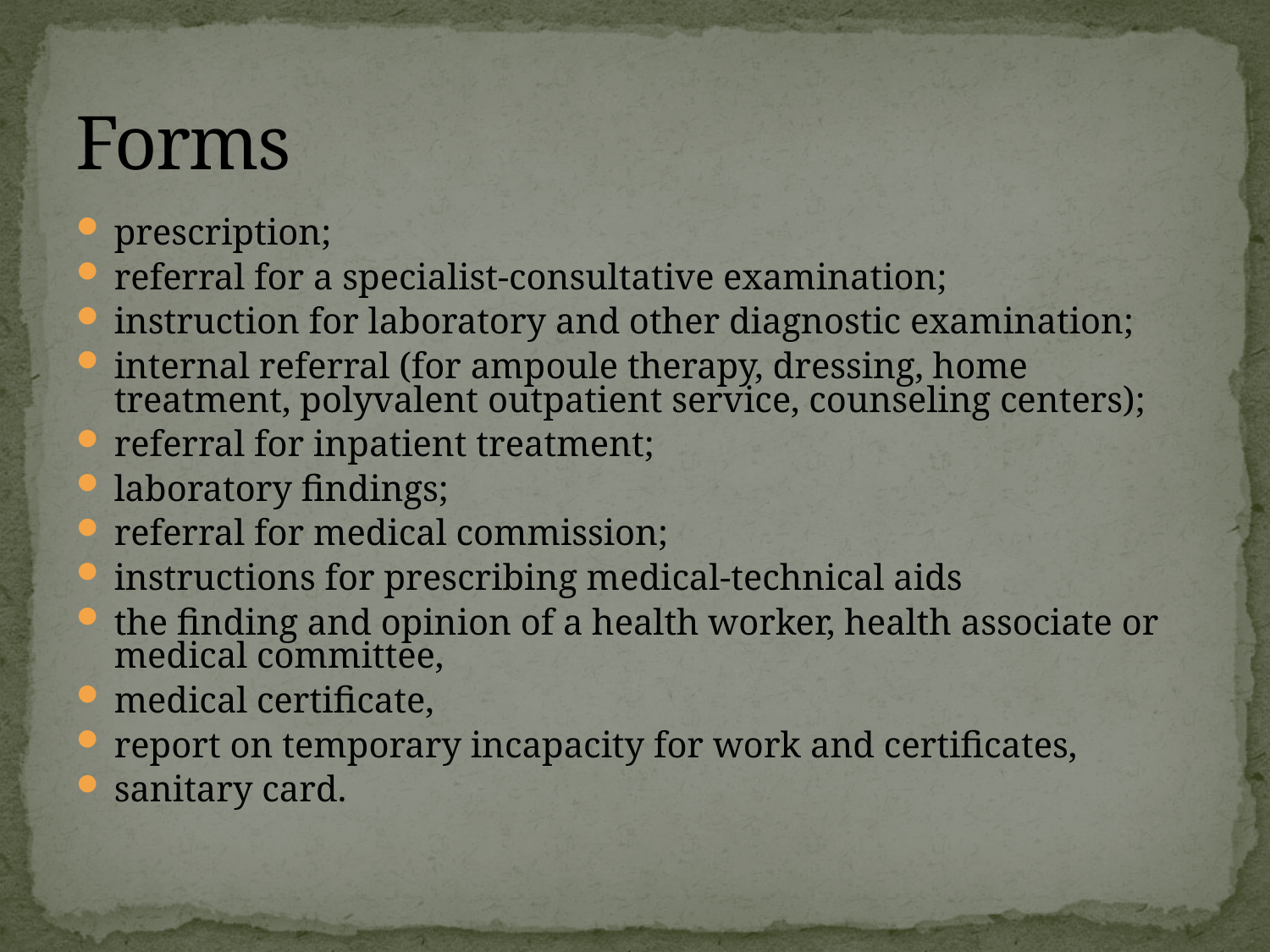

# Forms
prescription;
referral for a specialist-consultative examination;
instruction for laboratory and other diagnostic examination;
internal referral (for ampoule therapy, dressing, home treatment, polyvalent outpatient service, counseling centers);
referral for inpatient treatment;
laboratory findings;
referral for medical commission;
instructions for prescribing medical-technical aids
the finding and opinion of a health worker, health associate or medical committee,
medical certificate,
report on temporary incapacity for work and certificates,
sanitary card.